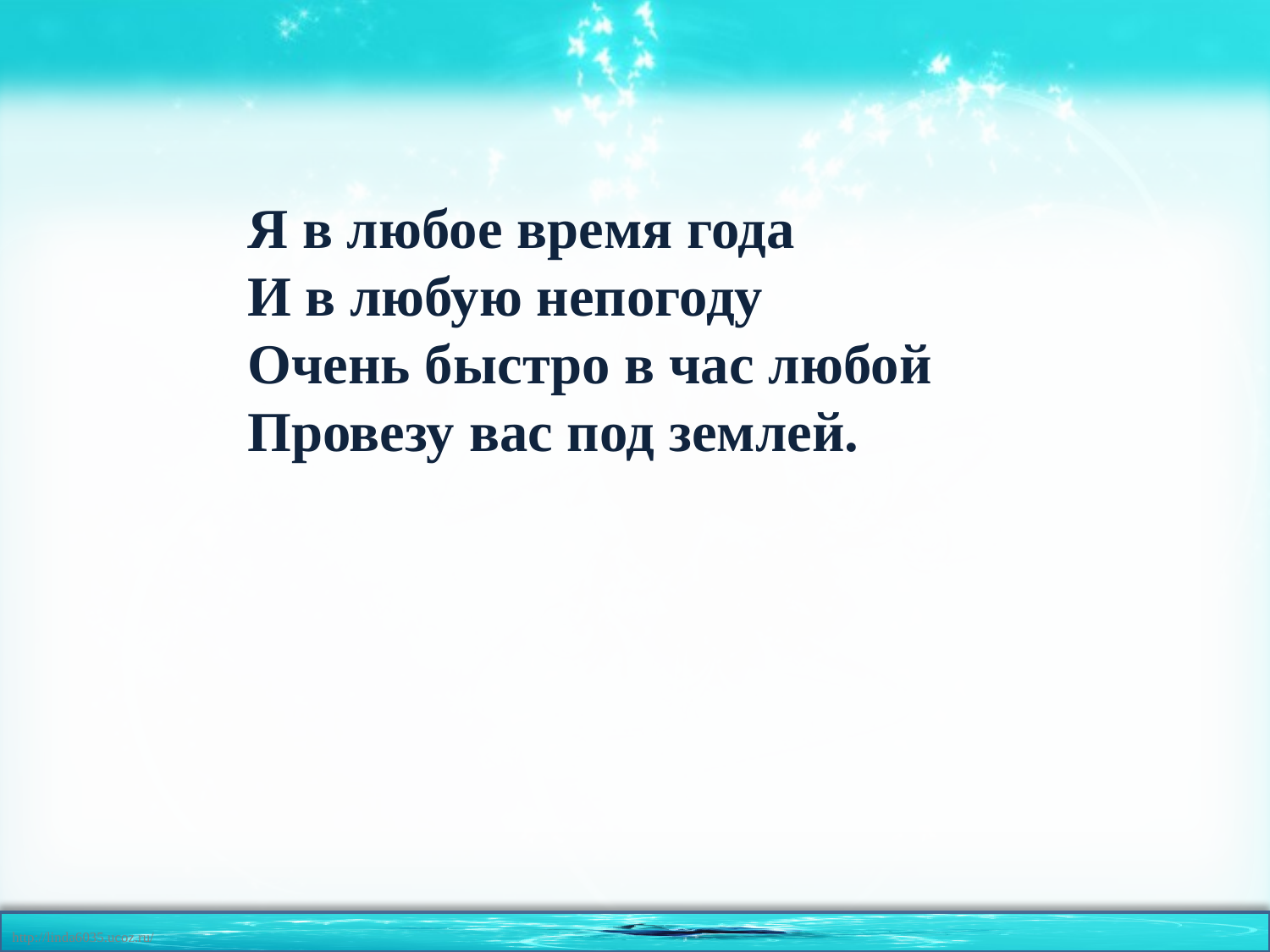

Я в любое время года
И в любую непогоду
Очень быстро в час любой
Провезу вас под землей.